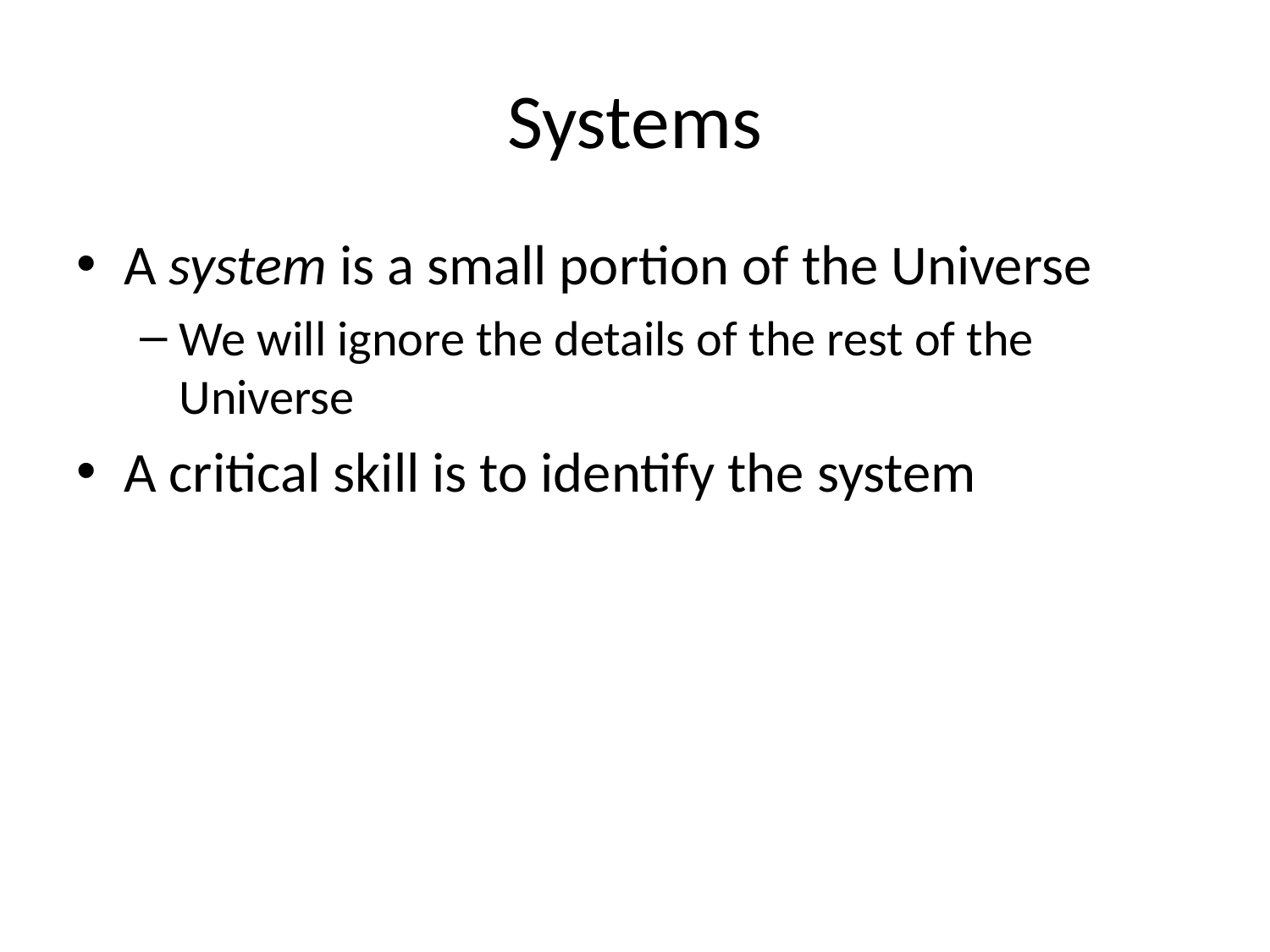

# Systems
A system is a small portion of the Universe
We will ignore the details of the rest of the Universe
A critical skill is to identify the system